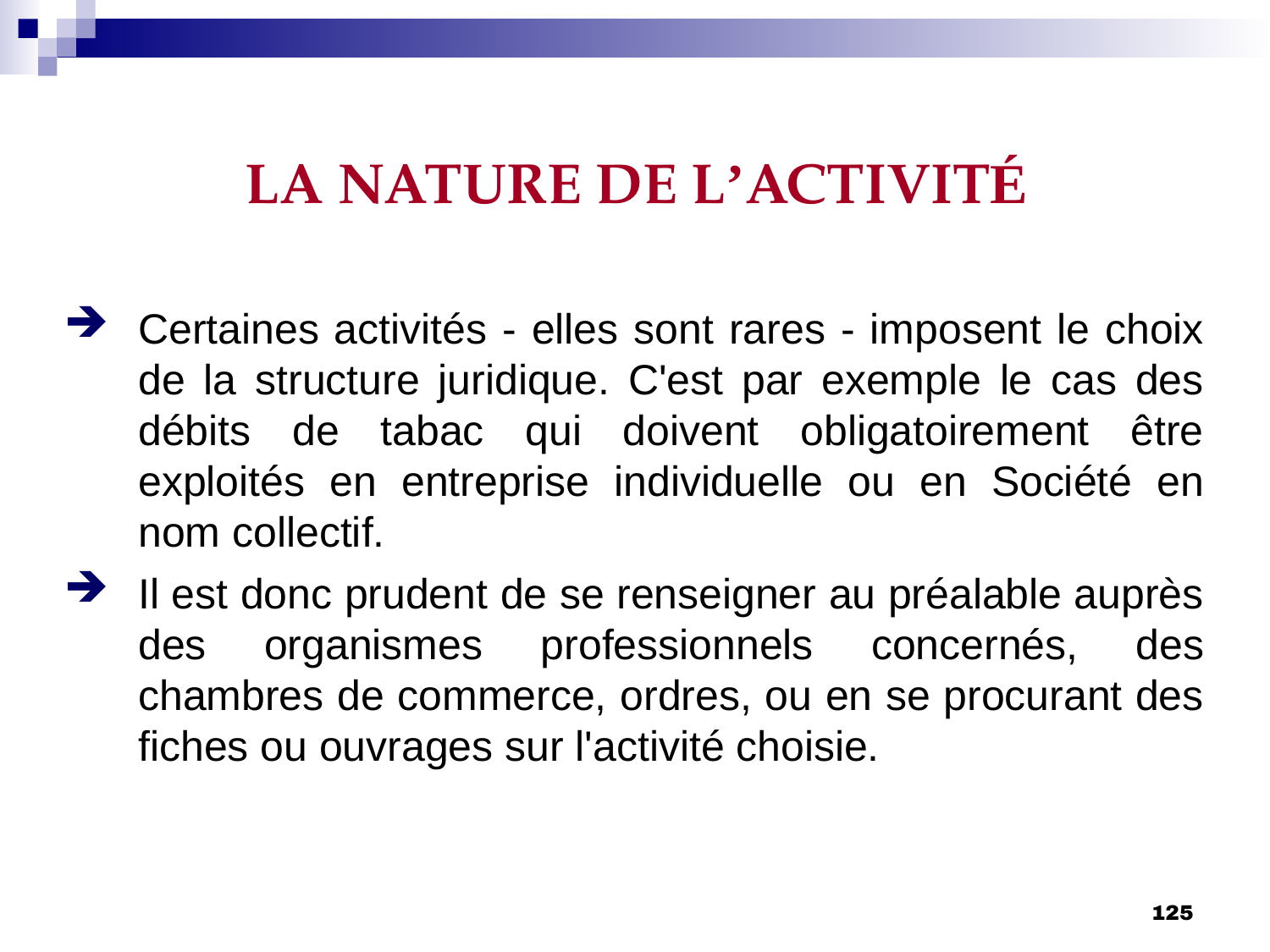

# LA NATURE DE L’ACTIVITÉ
Certaines activités - elles sont rares - imposent le choix de la structure juridique. C'est par exemple le cas des débits de tabac qui doivent obligatoirement être exploités en entreprise individuelle ou en Société en nom collectif.
Il est donc prudent de se renseigner au préalable auprès des organismes professionnels concernés, des chambres de commerce, ordres, ou en se procurant des fiches ou ouvrages sur l'activité choisie.
125